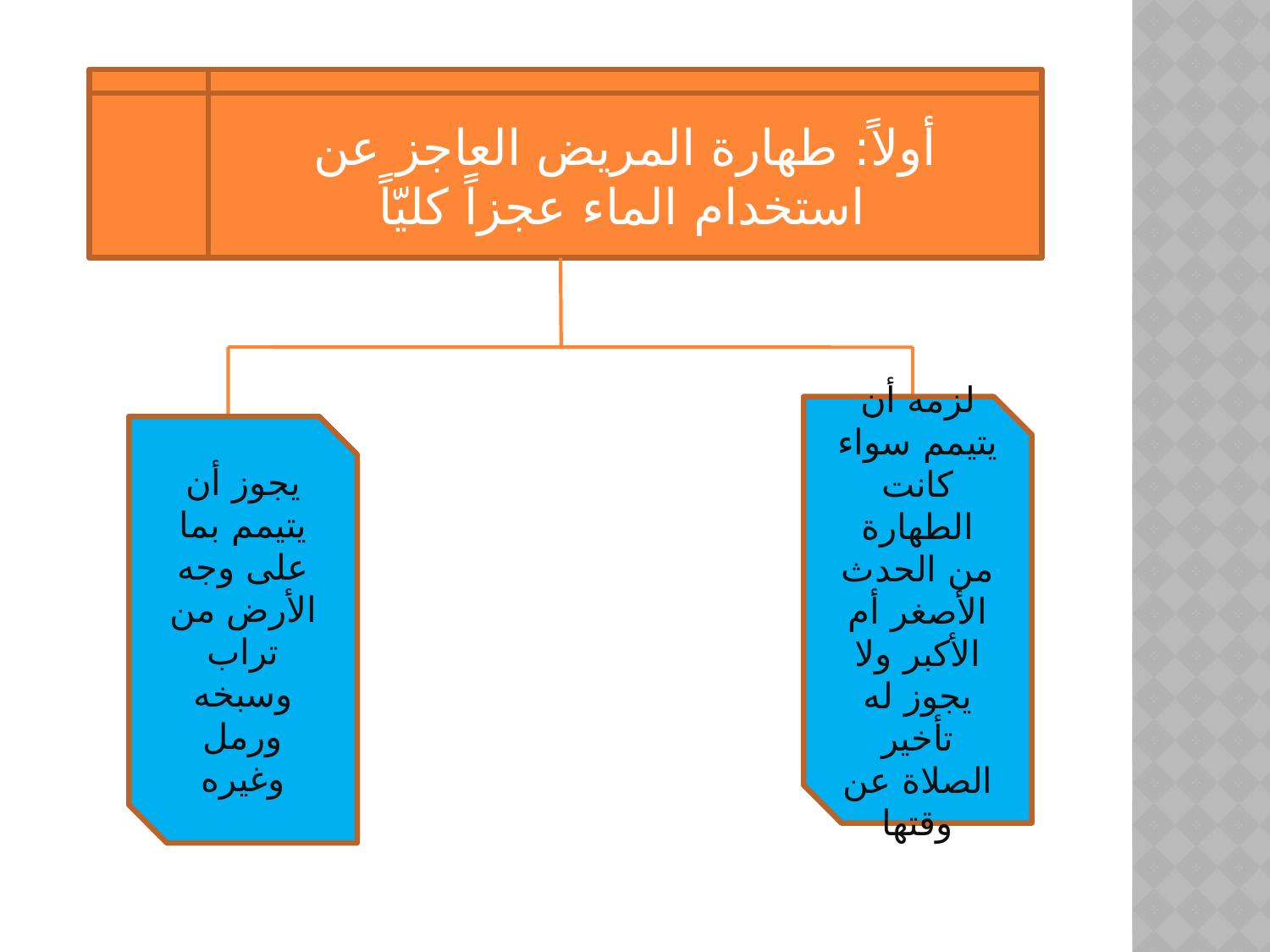

أولاً: طهارة المريض العاجز عن استخدام الماء عجزاً كليّاً
لزمه أن يتيمم سواء كانت الطهارة من الحدث الأصغر أم الأكبر ولا يجوز له تأخير الصلاة عن وقتها
يجوز أن يتيمم بما على وجه الأرض من تراب وسبخه ورمل وغيره